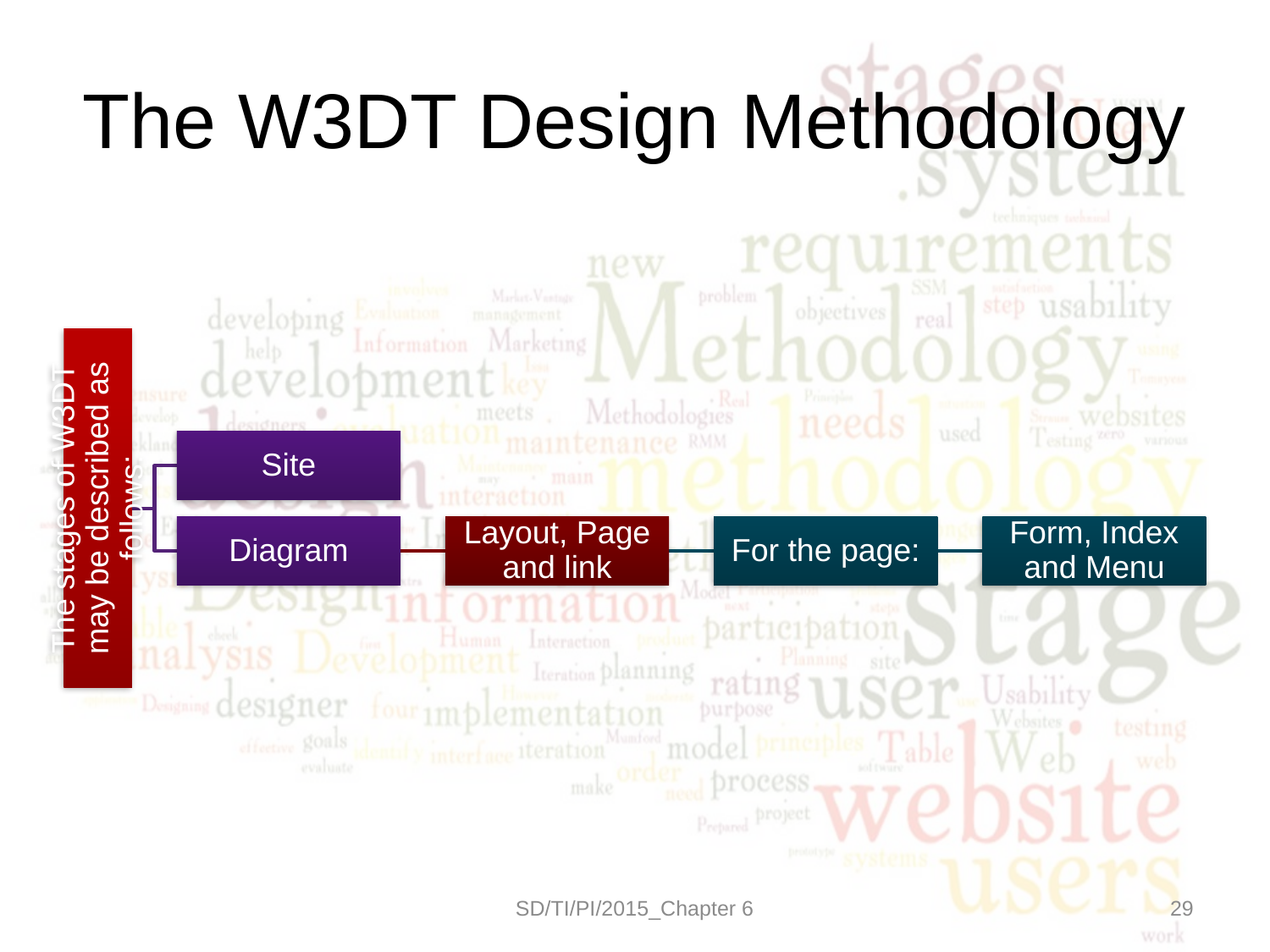

# The W3DT Design Methodology

The stages of W3DT may be described as follows:
Site
Diagram
Layout, Page and link
For the page:
Form, Index and Menu
SD/TI/PI/2015_Chapter 6
29